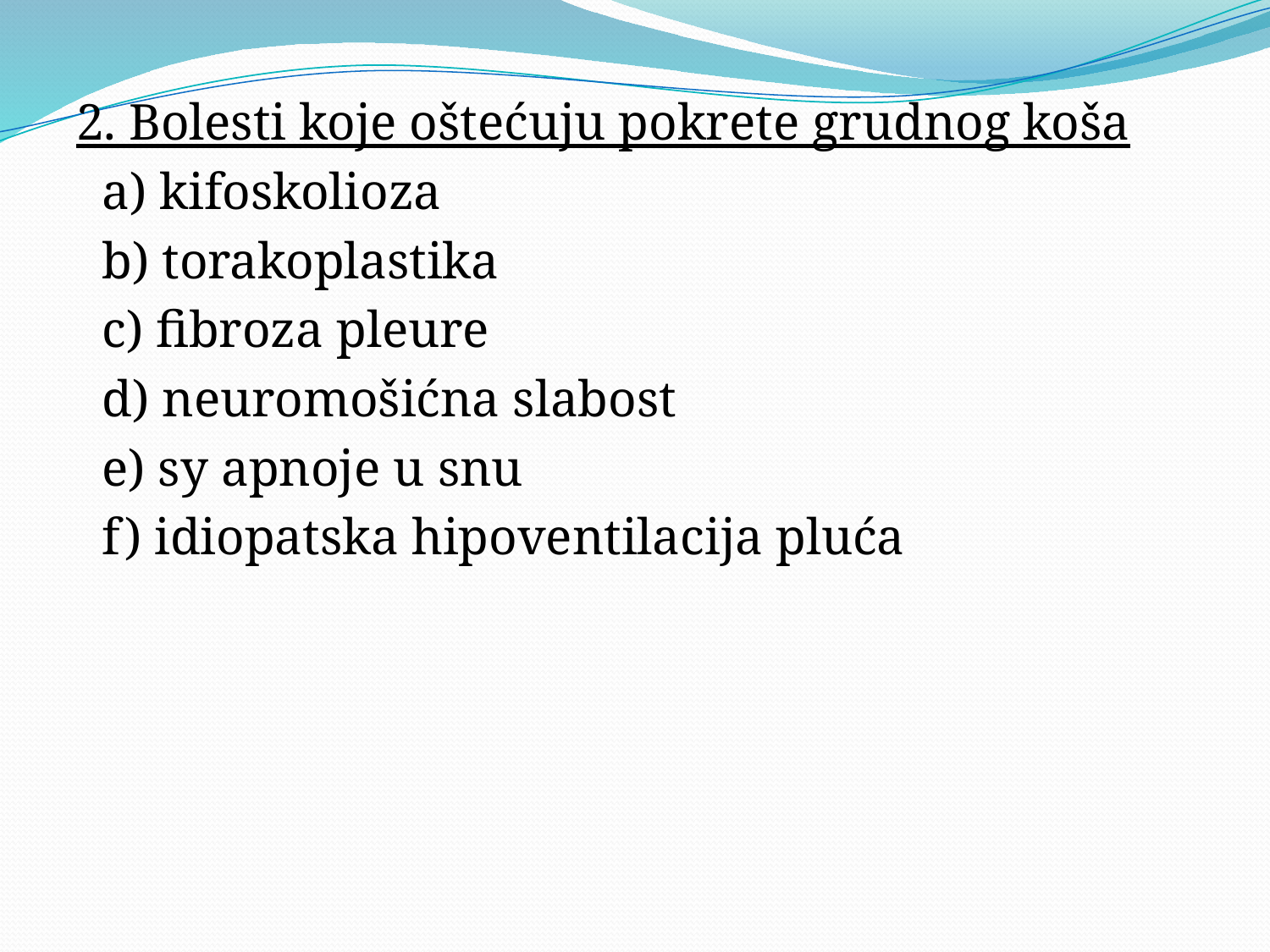

2. Bolesti koje oštećuju pokrete grudnog koša
  a) kifoskolioza
  b) torakoplastika
  c) fibroza pleure
  d) neuromošićna slabost
  e) sy apnoje u snu
  f) idiopatska hipoventilacija pluća